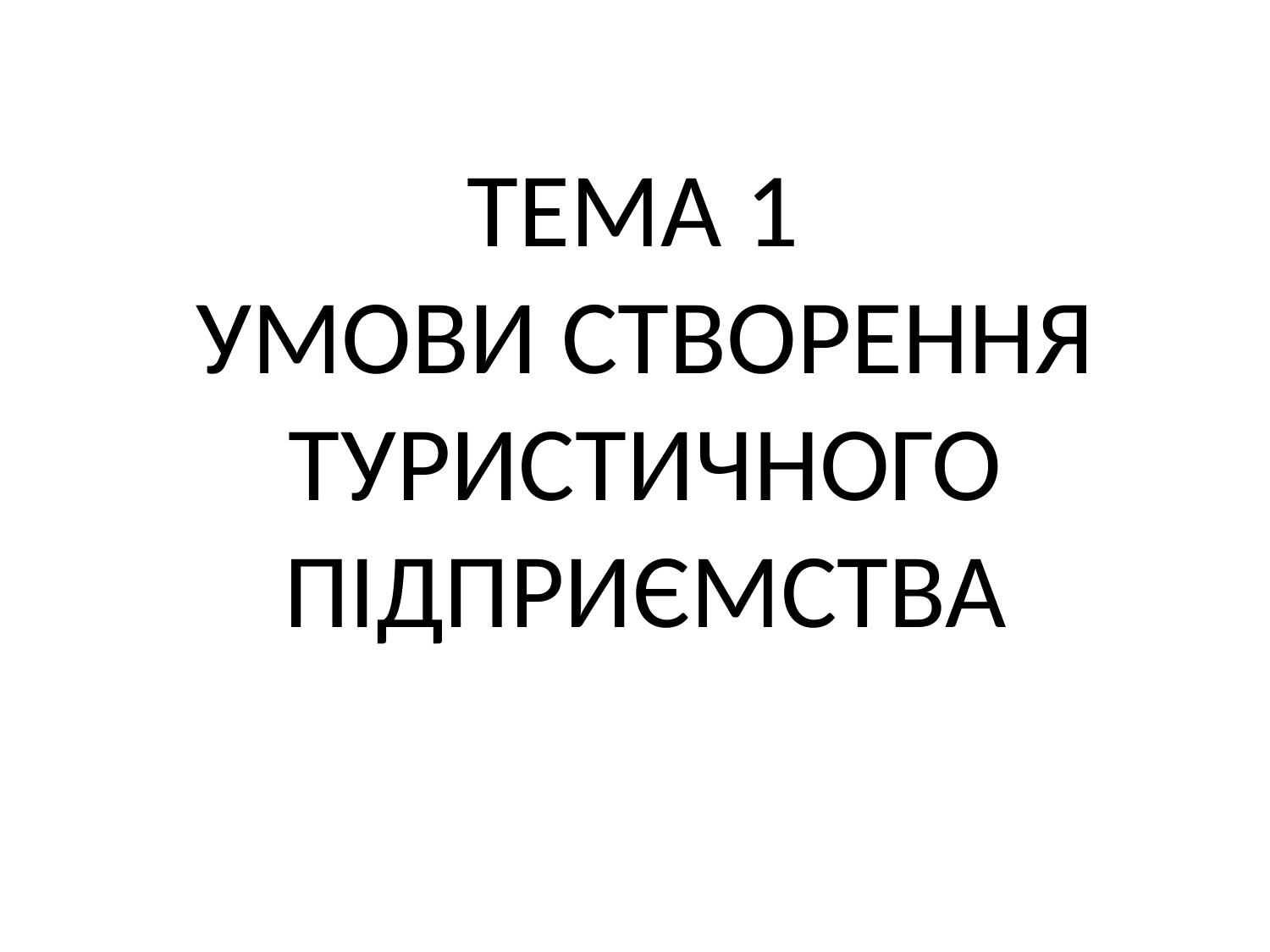

# ТЕМА 1 УМОВИ СТВОРЕННЯ ТУРИСТИЧНОГО ПІДПРИЄМСТВА